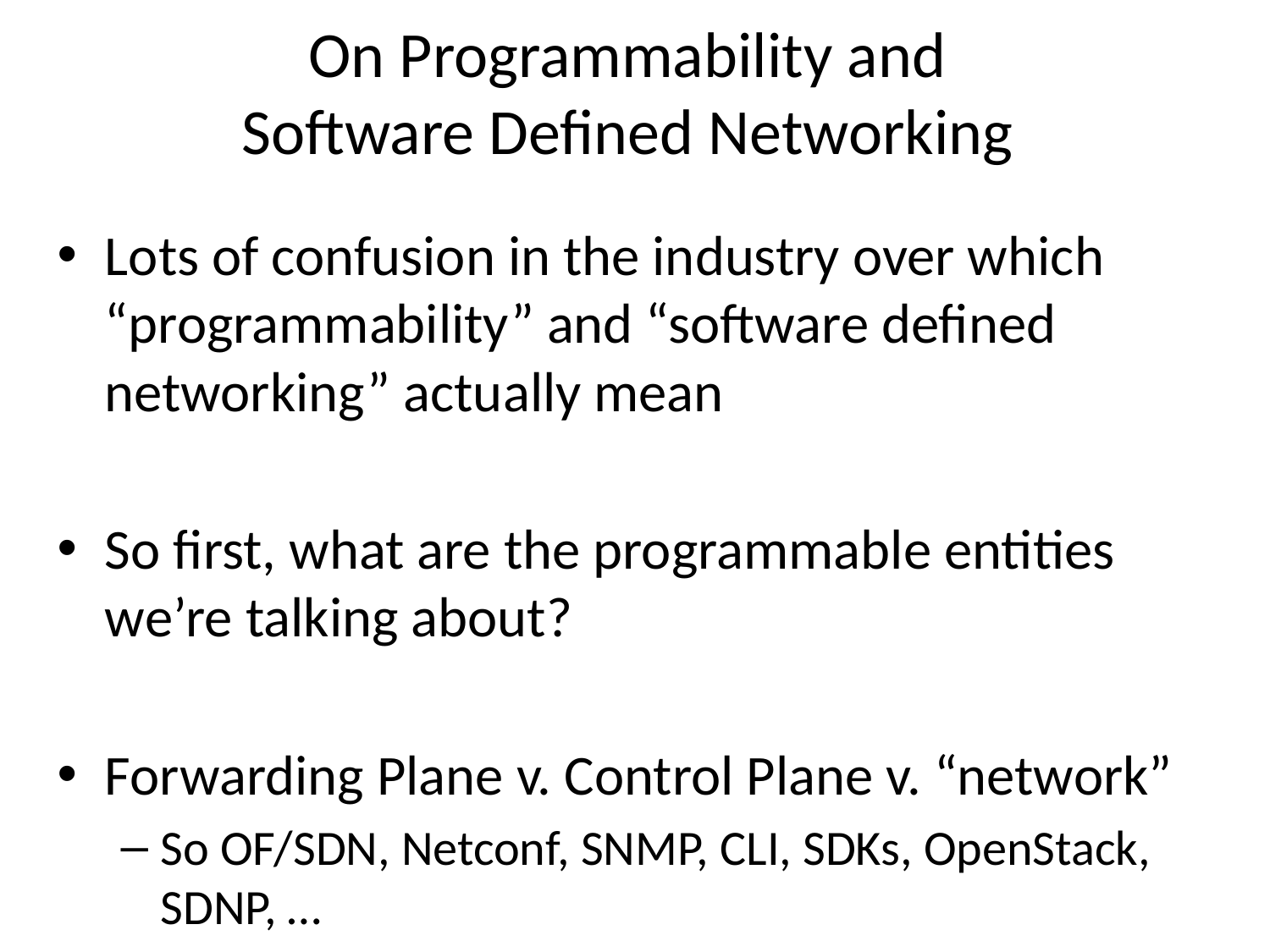

# On Programmability and Software Defined Networking

Lots of confusion in the industry over which “programmability” and “software defined networking” actually mean

So first, what are the programmable entities we’re talking about?

Forwarding Plane v. Control Plane v. “network”
So OF/SDN, Netconf, SNMP, CLI, SDKs, OpenStack, SDNP, …